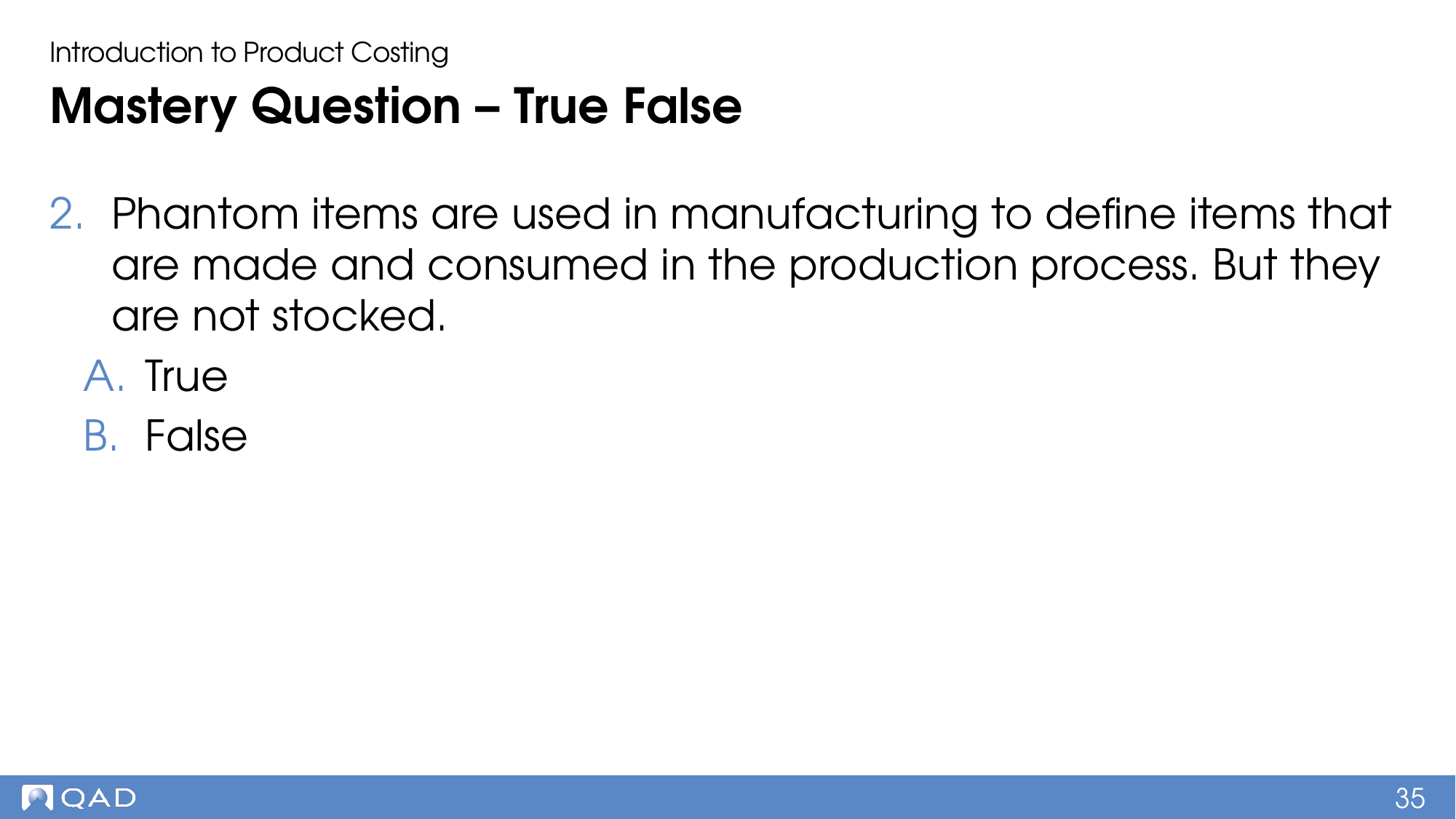

Introduction to Product Costing
# Mastery Question – True False
Phantom items are used in manufacturing to define items that are made and consumed in the production process. But they are not stocked.
True
False
35